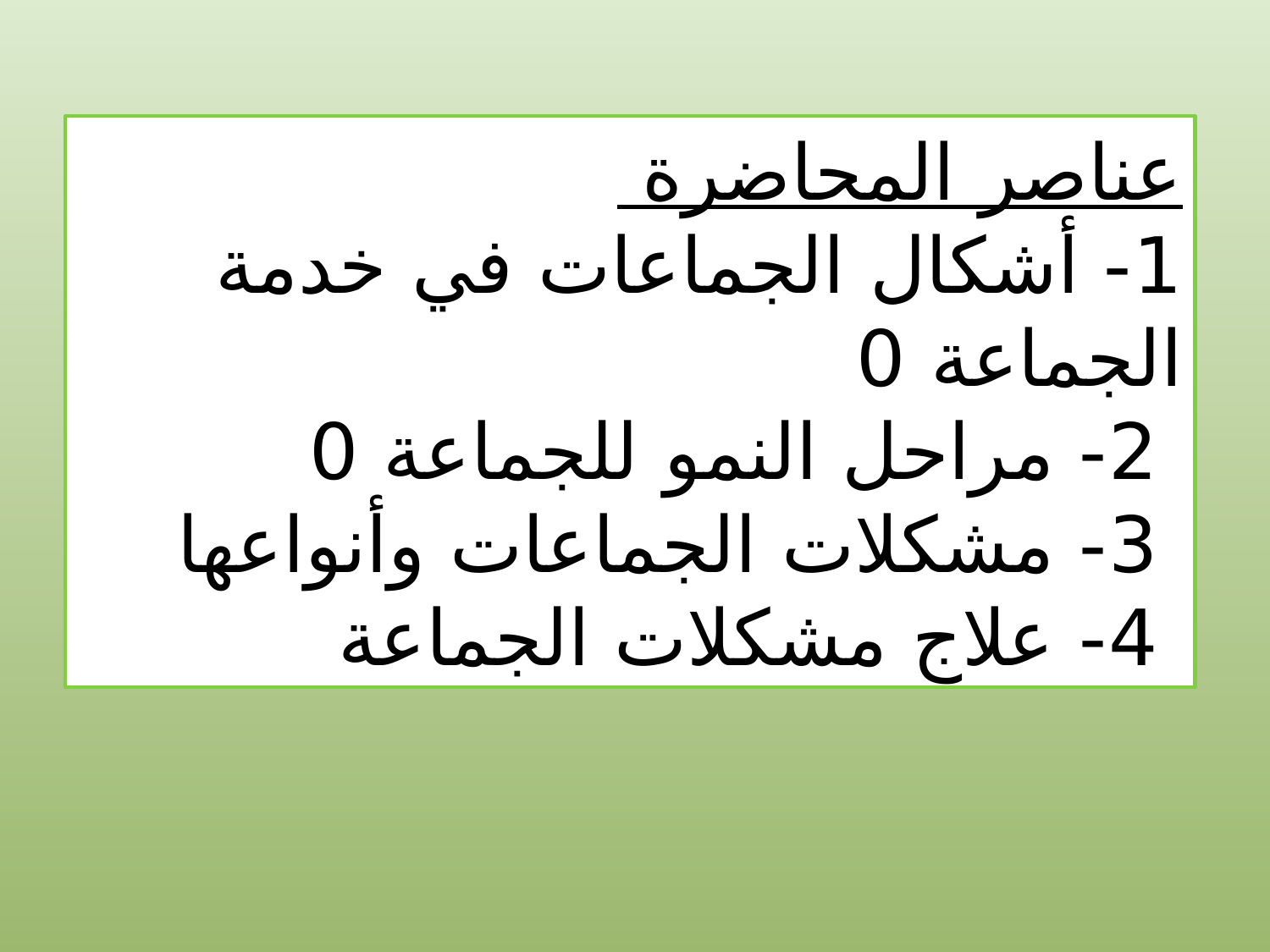

عناصر المحاضرة
1- أشكال الجماعات في خدمة الجماعة 0
 2- مراحل النمو للجماعة 0
 3- مشكلات الجماعات وأنواعها
 4- علاج مشكلات الجماعة